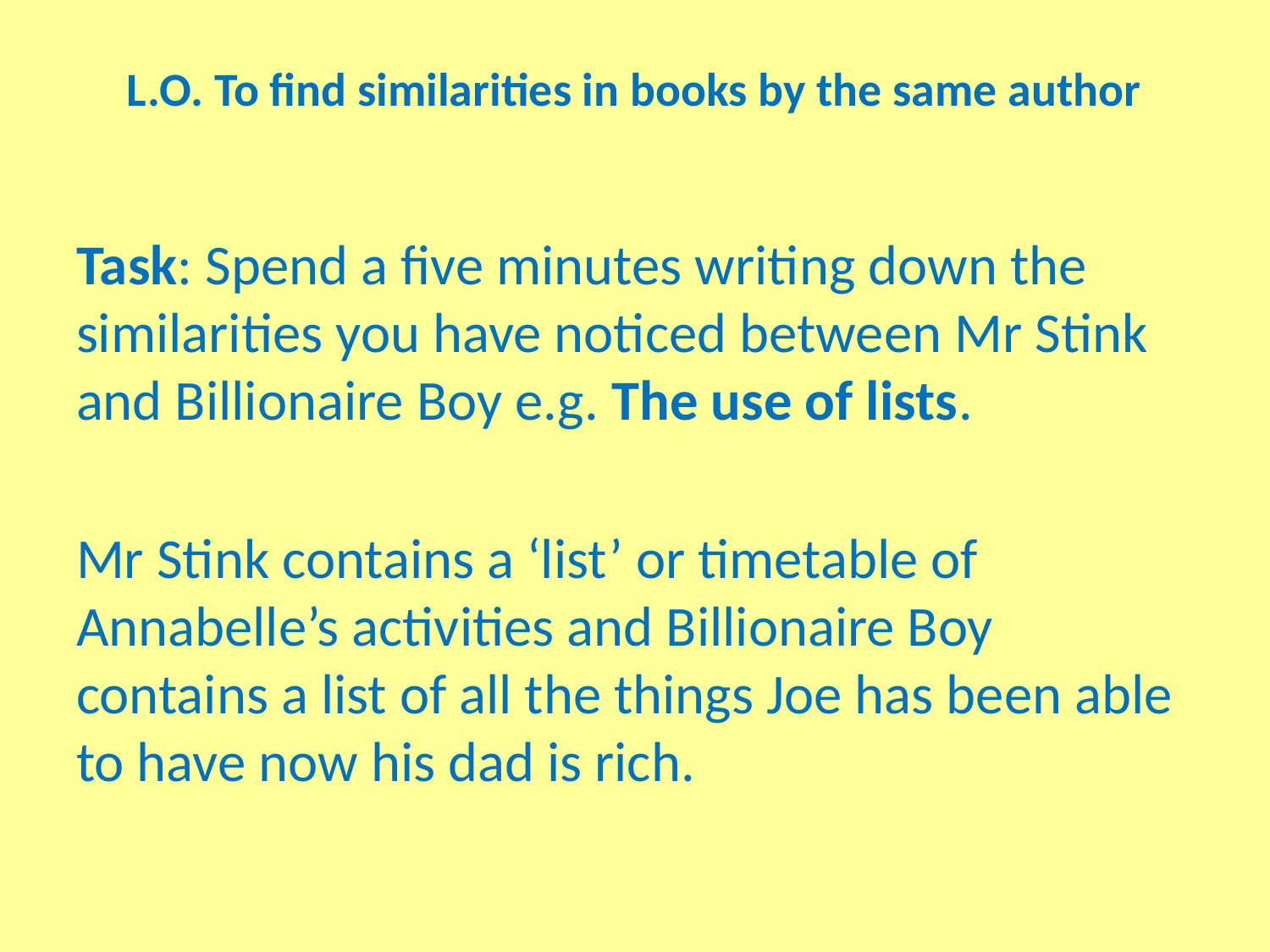

# L.O. To find similarities in books by the same author
Task: Spend a five minutes writing down the similarities you have noticed between Mr Stink and Billionaire Boy e.g. The use of lists.

Mr Stink contains a ‘list’ or timetable of Annabelle’s activities and Billionaire Boy contains a list of all the things Joe has been able to have now his dad is rich.